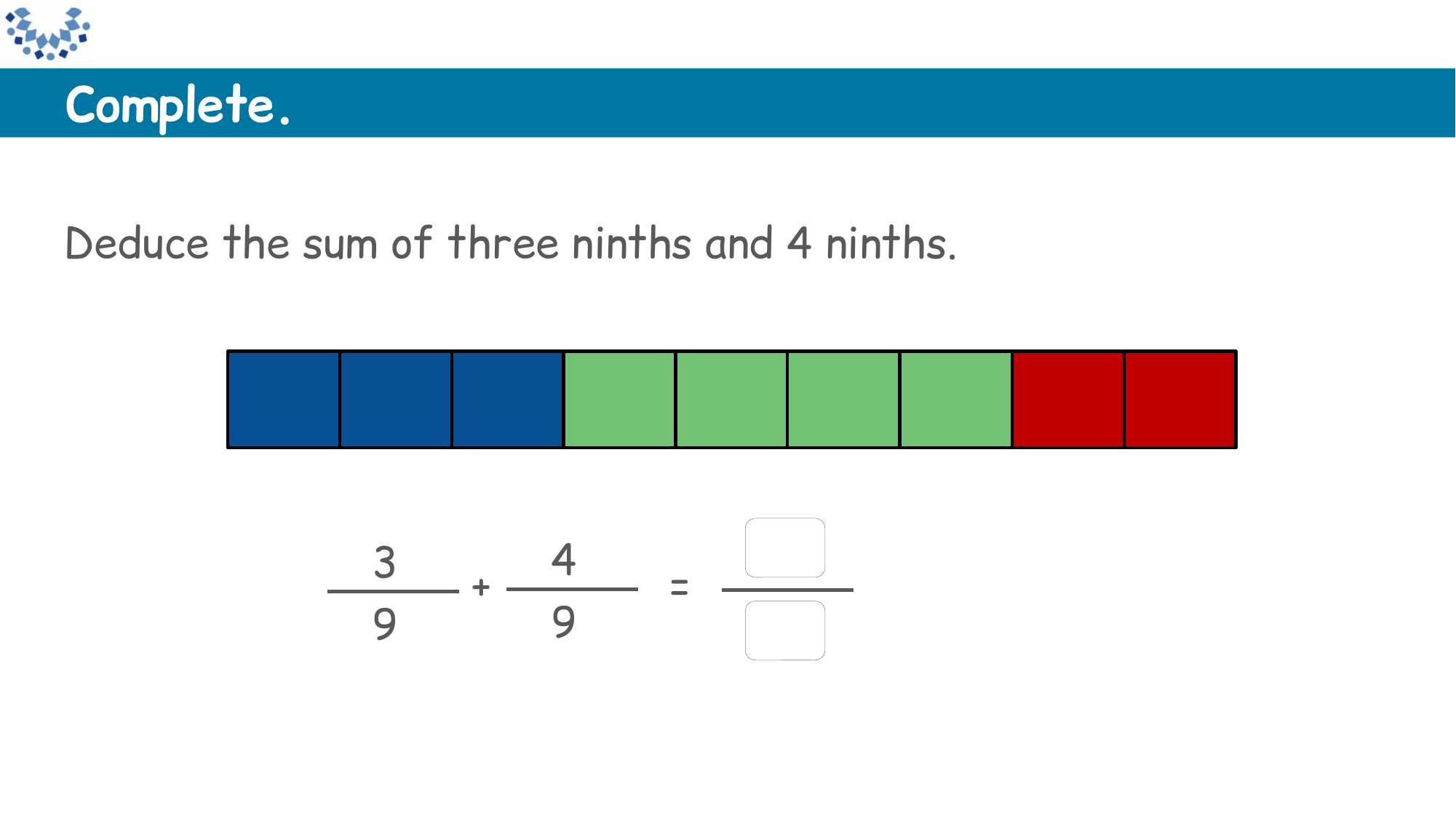

Complete.
Deduce the sum of three ninths and 4 ninths.

4
9
3
9
+
=